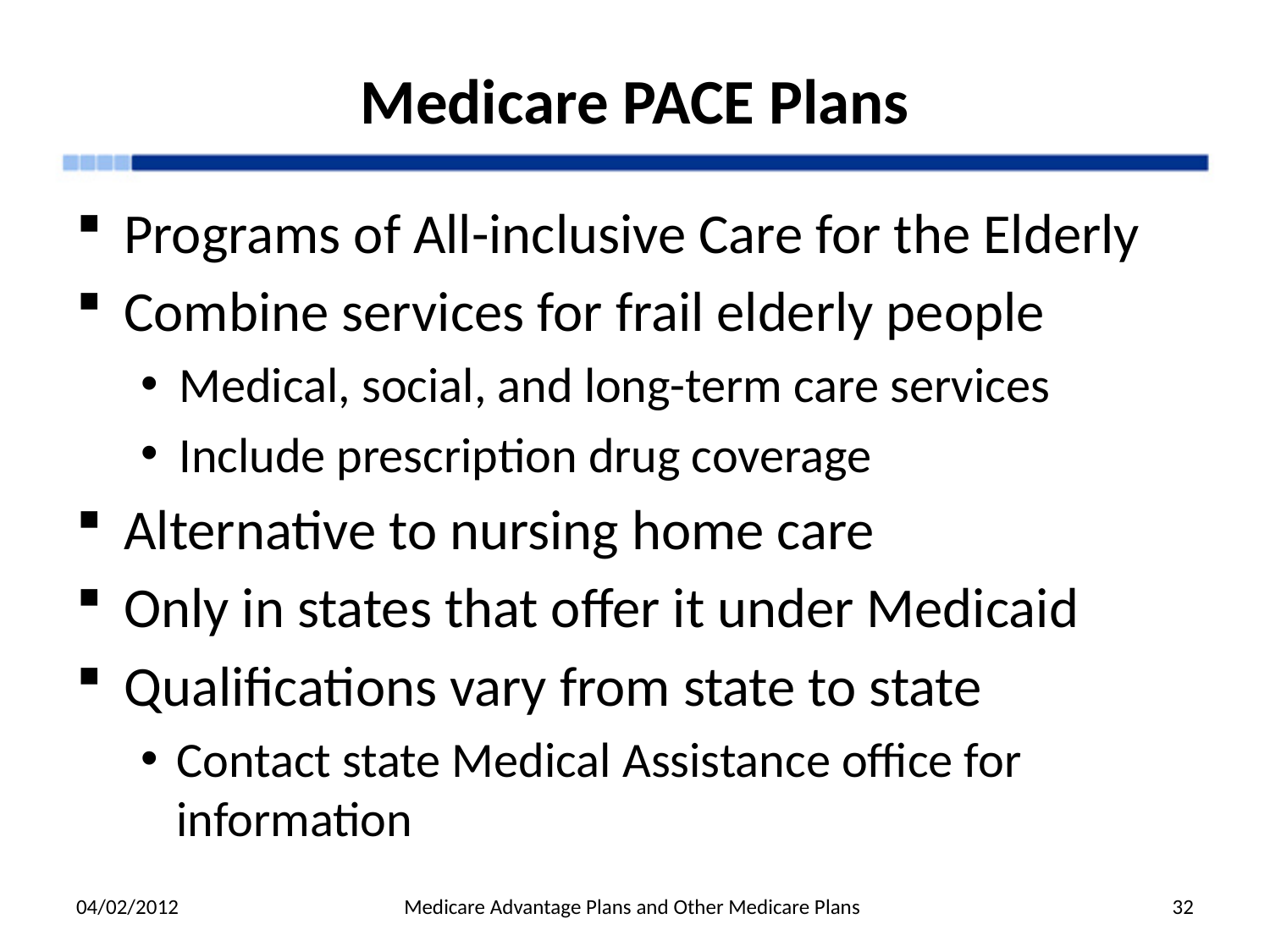

# Medicare PACE Plans
Programs of All-inclusive Care for the Elderly
Combine services for frail elderly people
Medical, social, and long-term care services
Include prescription drug coverage
Alternative to nursing home care
Only in states that offer it under Medicaid
Qualifications vary from state to state
Contact state Medical Assistance office for information
04/02/2012
Medicare Advantage Plans and Other Medicare Plans
32